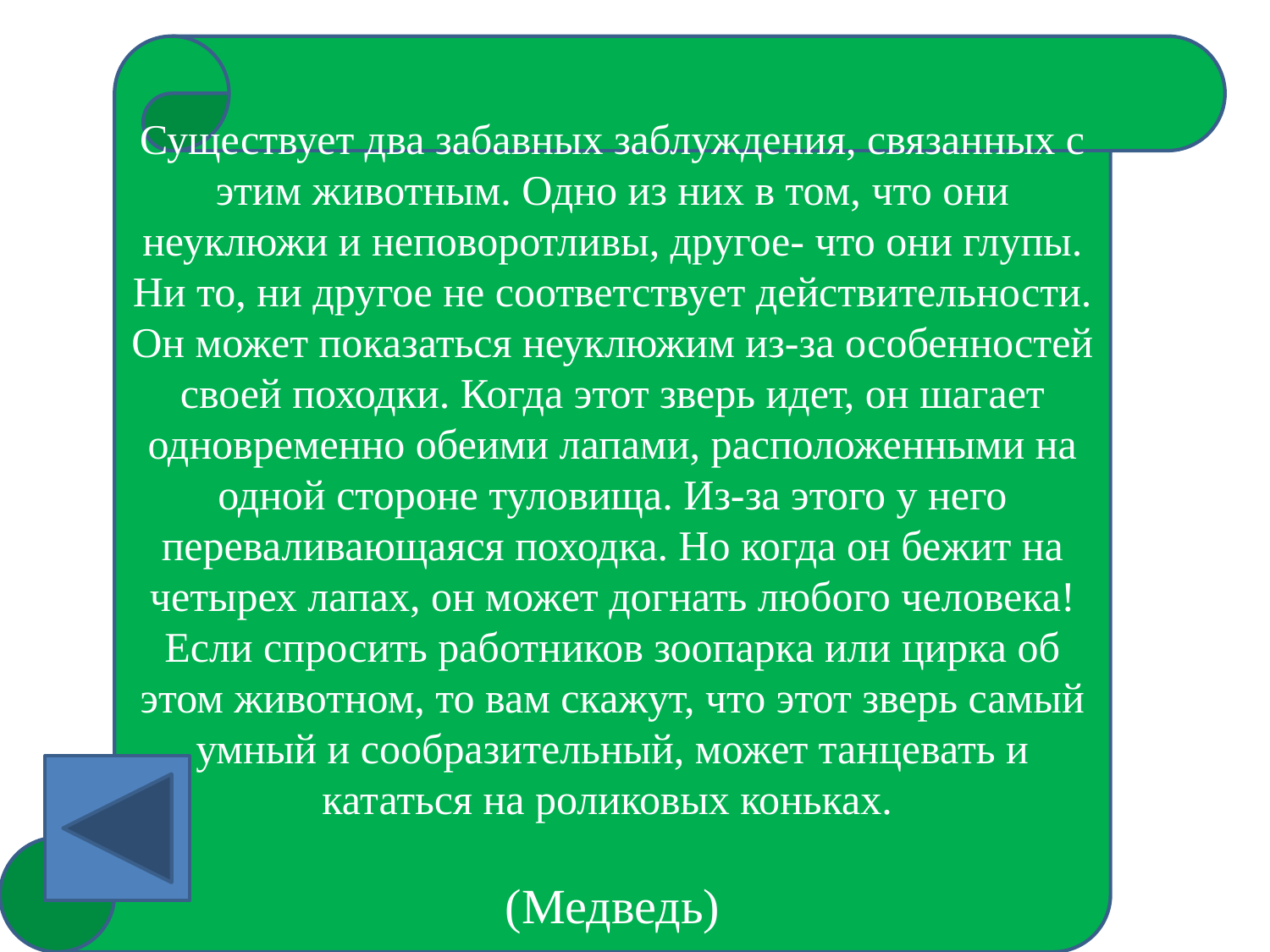

Существует два забавных заблуждения, связанных с этим животным. Одно из них в том, что они неуклюжи и неповоротливы, другое- что они глупы. Ни то, ни другое не соответствует действительности. Он может показаться неуклюжим из-за особенностей своей походки. Когда этот зверь идет, он шагает одновременно обеими лапами, расположенными на одной стороне туловища. Из-за этого у него переваливающаяся походка. Но когда он бежит на четырех лапах, он может догнать любого человека! Если спросить работников зоопарка или цирка об этом животном, то вам скажут, что этот зверь самый умный и сообразительный, может танцевать и кататься на роликовых коньках.

(Медведь)
#